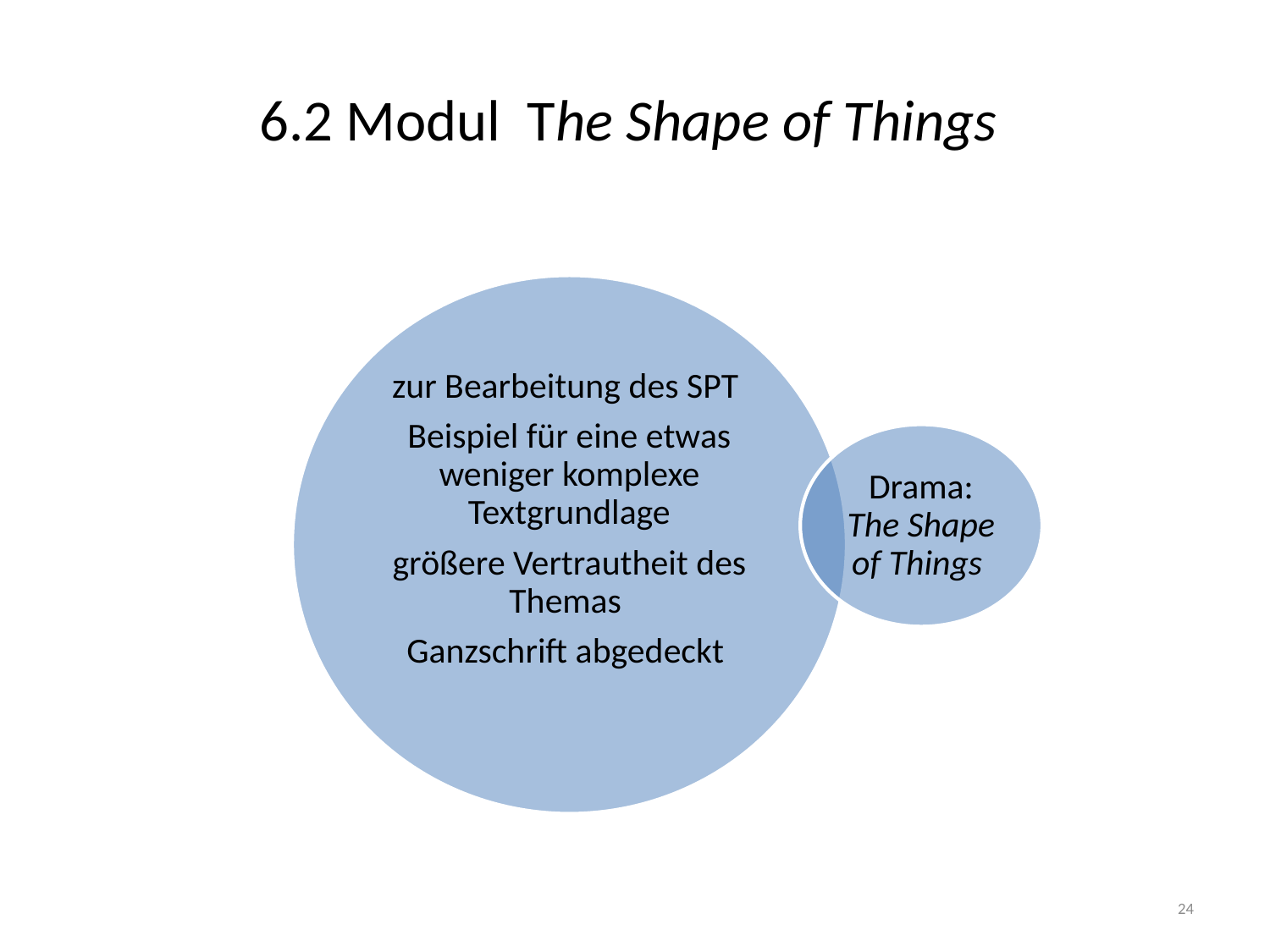

# 6.2 Modul  The Shape of Things
zur Bearbeitung des SPT
Beispiel für eine etwas weniger komplexe Textgrundlage
größere Vertrautheit des Themas
Ganzschrift abgedeckt

Drama: The Shape of Things
24